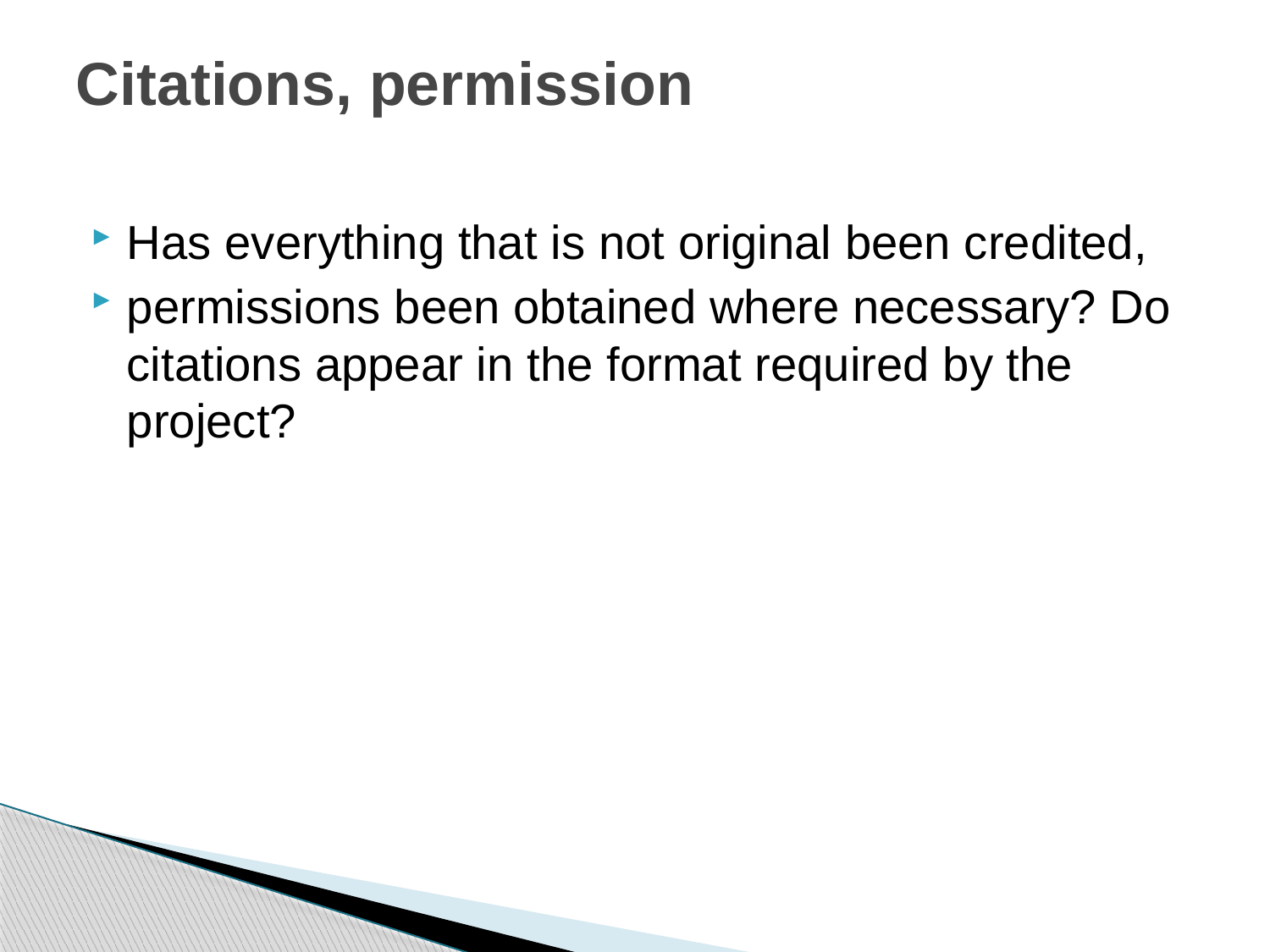

# Citations, permission
Has everything that is not original been credited,
permissions been obtained where necessary? Do citations appear in the format required by the project?